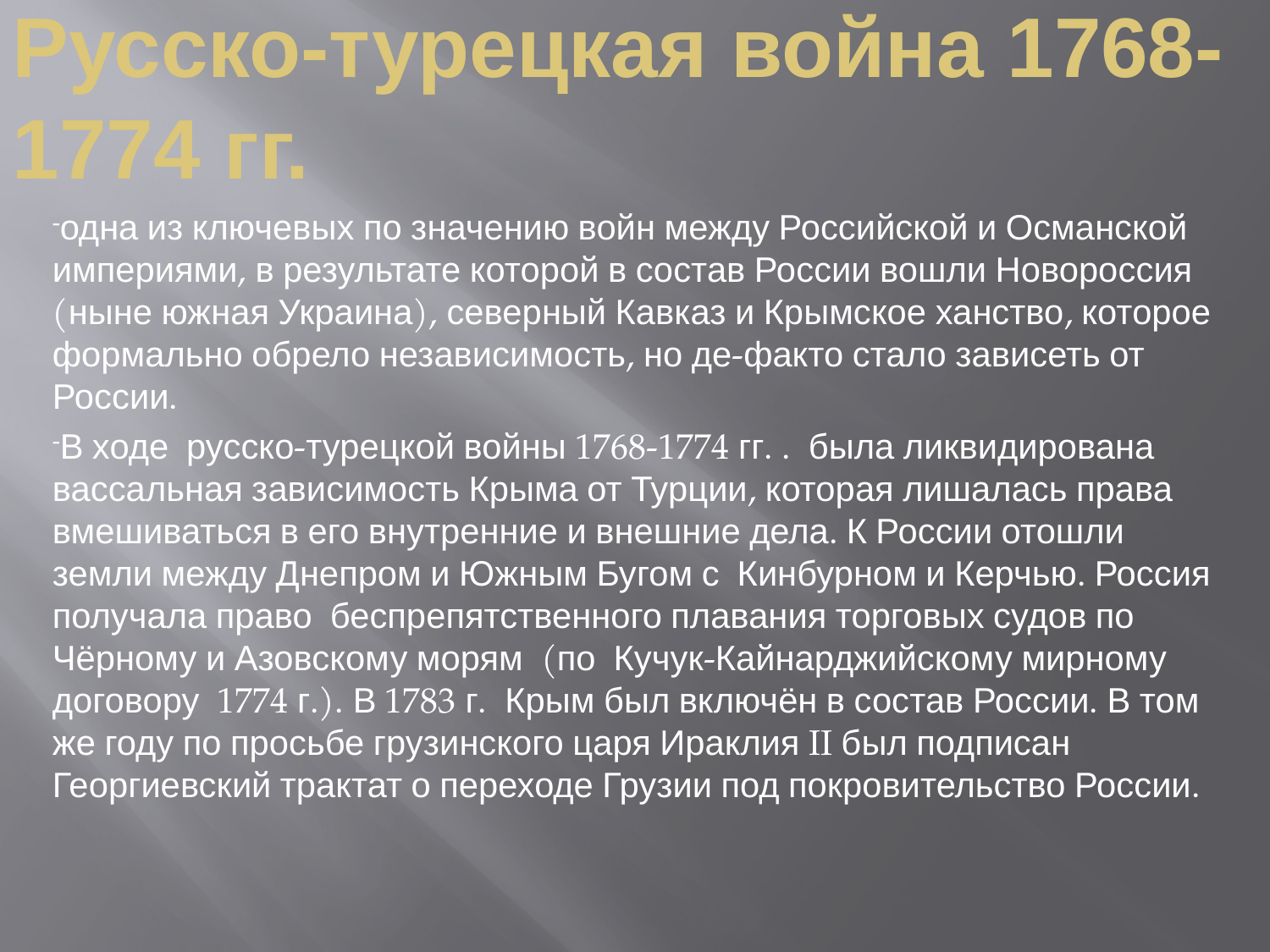

# Русско-турецкая война 1768-1774 гг.
одна из ключевых по значению войн между Российской и Османской империями, в результате которой в состав России вошли Новороссия (ныне южная Украина), северный Кавказ и Крымское ханство, которое формально обрело независимость, но де-факто стало зависеть от России.
В ходе  русско-турецкой войны 1768-1774 гг. .  была ликвидирована вассальная зависимость Крыма от Турции, которая лишалась права  вмешиваться в его внутренние и внешние дела. К России отошли земли между Днепром и Южным Бугом с  Кинбурном и Керчью. Россия получала право  беспрепятственного плавания торговых судов по Чёрному и Азовскому морям  (по  Кучук-Кайнарджийскому мирному договору  1774 г.). В 1783 г.  Крым был включён в состав России. В том же году по просьбе грузинского царя Ираклия II был подписан Георгиевский трактат о переходе Грузии под покровительство России.